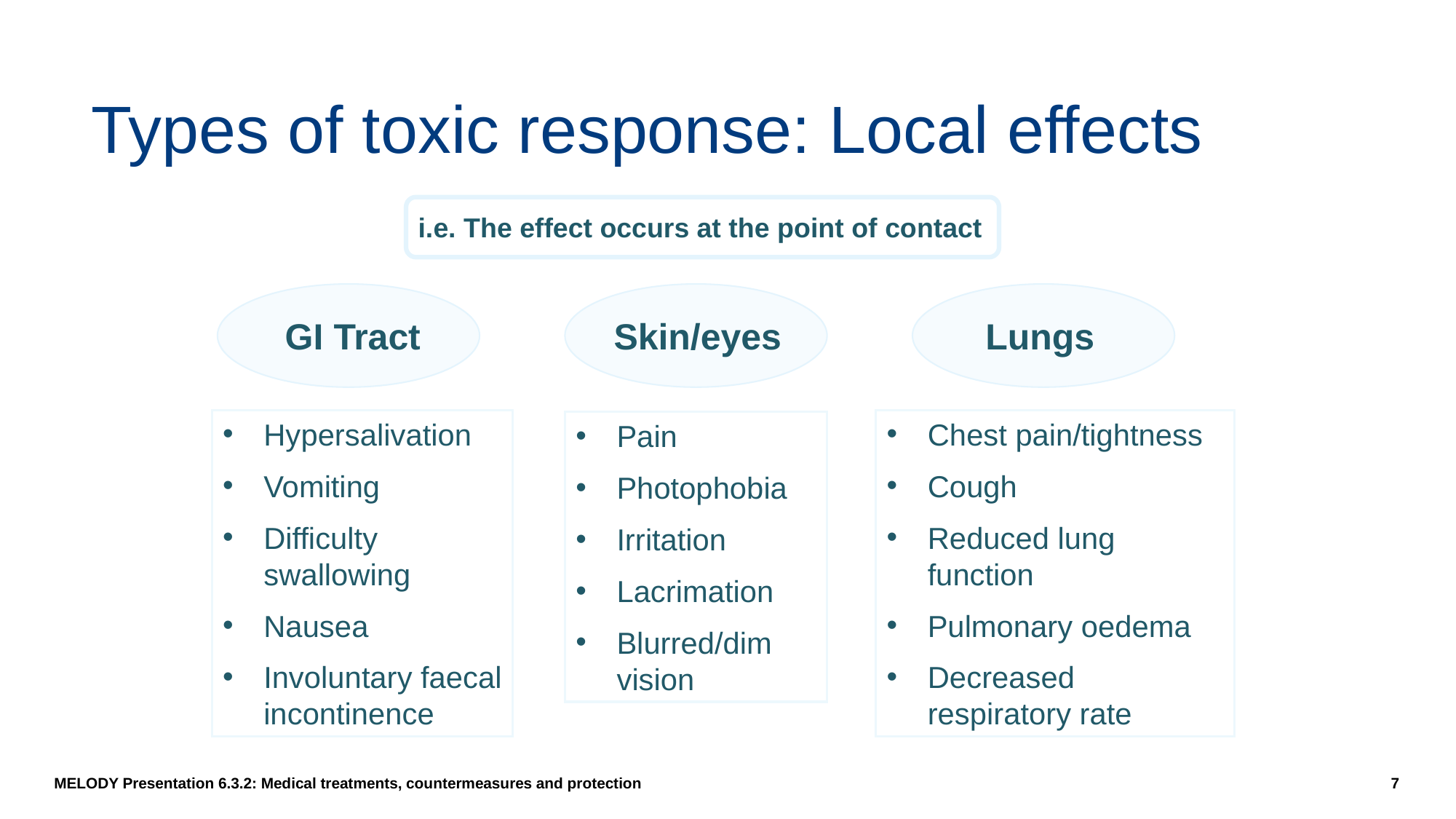

# Types of toxic response: Local effects

i.e. The effect occurs at the point of contact

Skin/eyes
Lungs
GI Tract
Hypersalivation
Vomiting
Difficulty swallowing
Nausea
Involuntary faecal incontinence
Chest pain/tightness
Cough
Reduced lung function
Pulmonary oedema
Decreased respiratory rate
Pain
Photophobia
Irritation
Lacrimation
Blurred/dim vision
MELODY Presentation 6.3.2: Medical treatments, countermeasures and protection
7